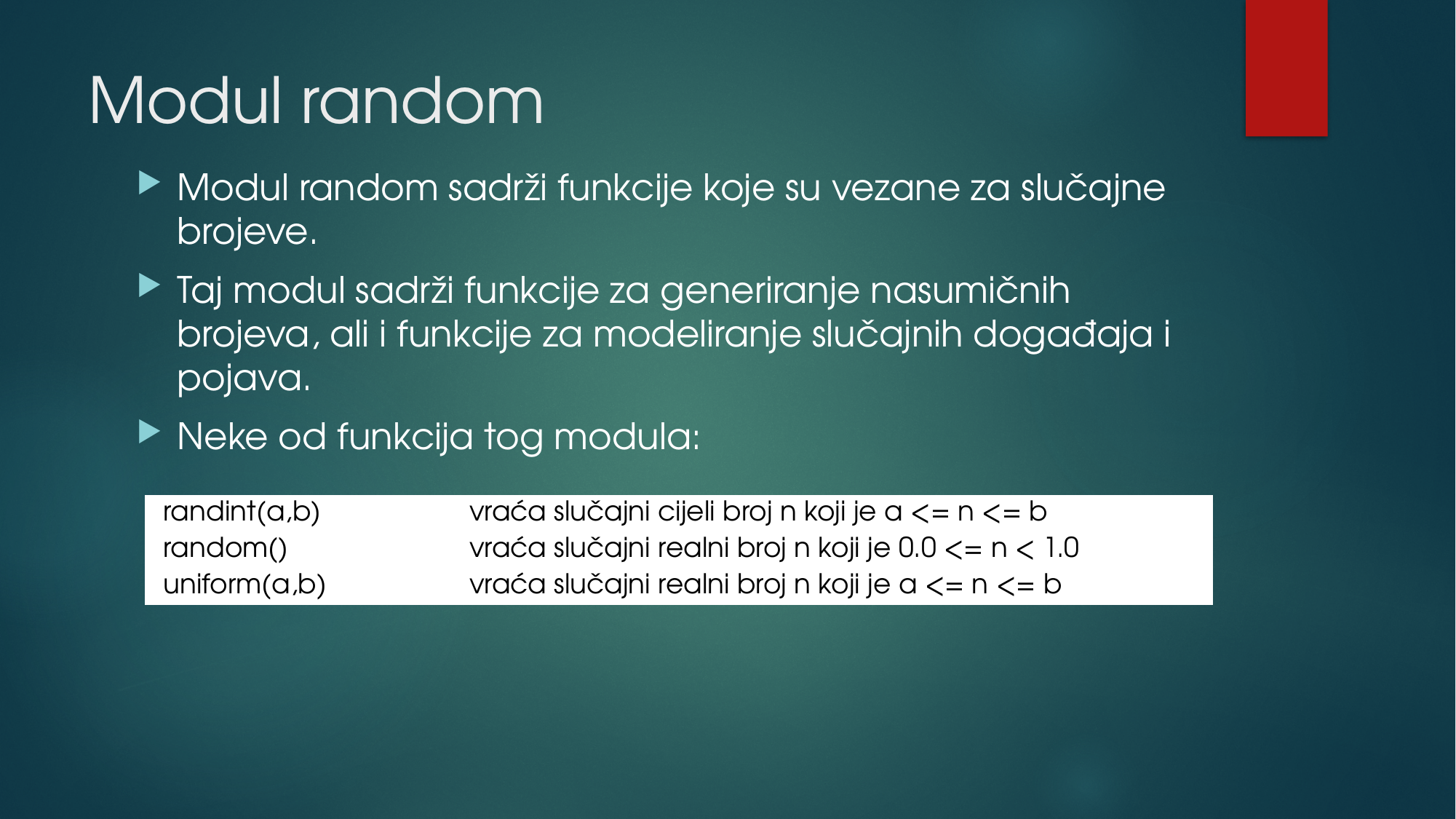

# Modul random
Modul random sadrži funkcije koje su vezane za slučajne brojeve.
Taj modul sadrži funkcije za generiranje nasumičnih brojeva, ali i funkcije za modeliranje slučajnih događaja i pojava.
Neke od funkcija tog modula:

| randint(a,b) | vraća slučajni cijeli broj n koji je a <= n <= b |
| --- | --- |
| random() | vraća slučajni realni broj n koji je 0.0 <= n < 1.0 |
| uniform(a,b) | vraća slučajni realni broj n koji je a <= n <= b |